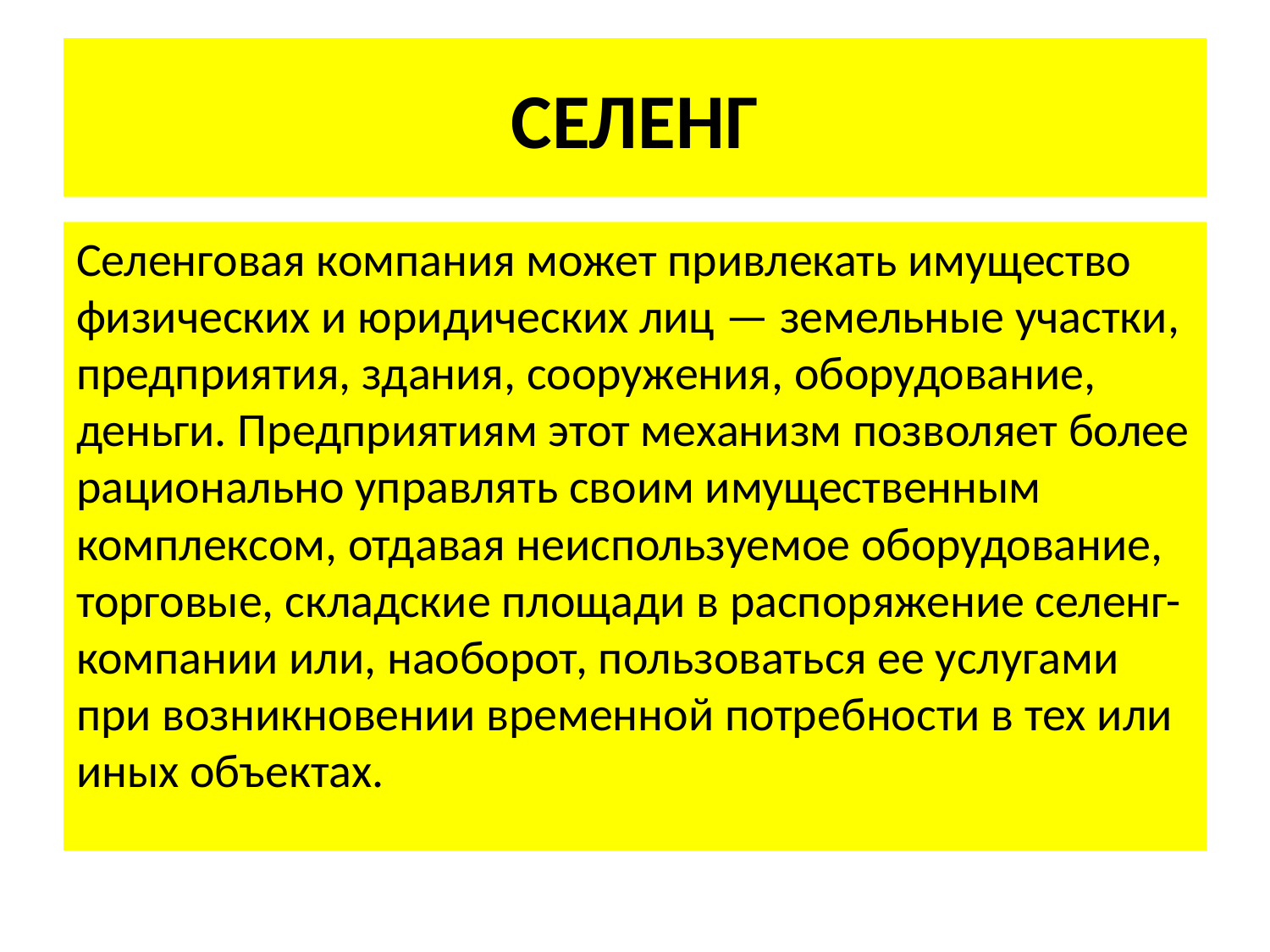

# СЕЛЕНГ
Селенговая компания может привлекать имущество физических и юридических лиц — земельные участки, предприятия, здания, сооружения, оборудование, деньги. Предприятиям этот механизм позволяет более рационально управлять своим имущественным комплексом, отдавая неиспользуемое оборудование, торговые, складские площади в распоряжение селенг-компании или, наоборот, пользоваться ее услугами при возникновении временной потребности в тех или иных объектах.